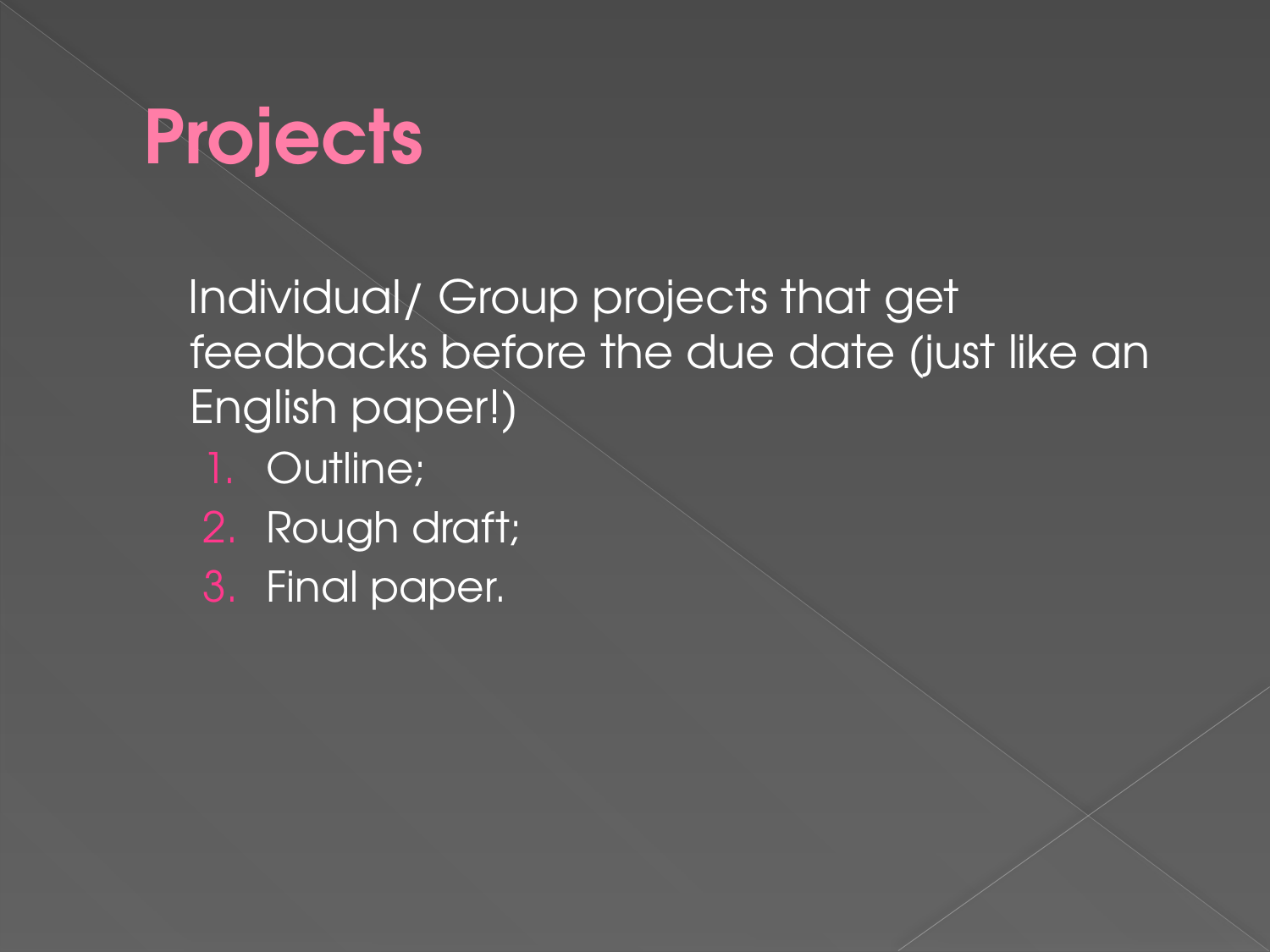

# Projects
   Individual/ Group projects that get feedbacks before the due date (just like an English paper!)
Outline;
Rough draft;
Final paper.